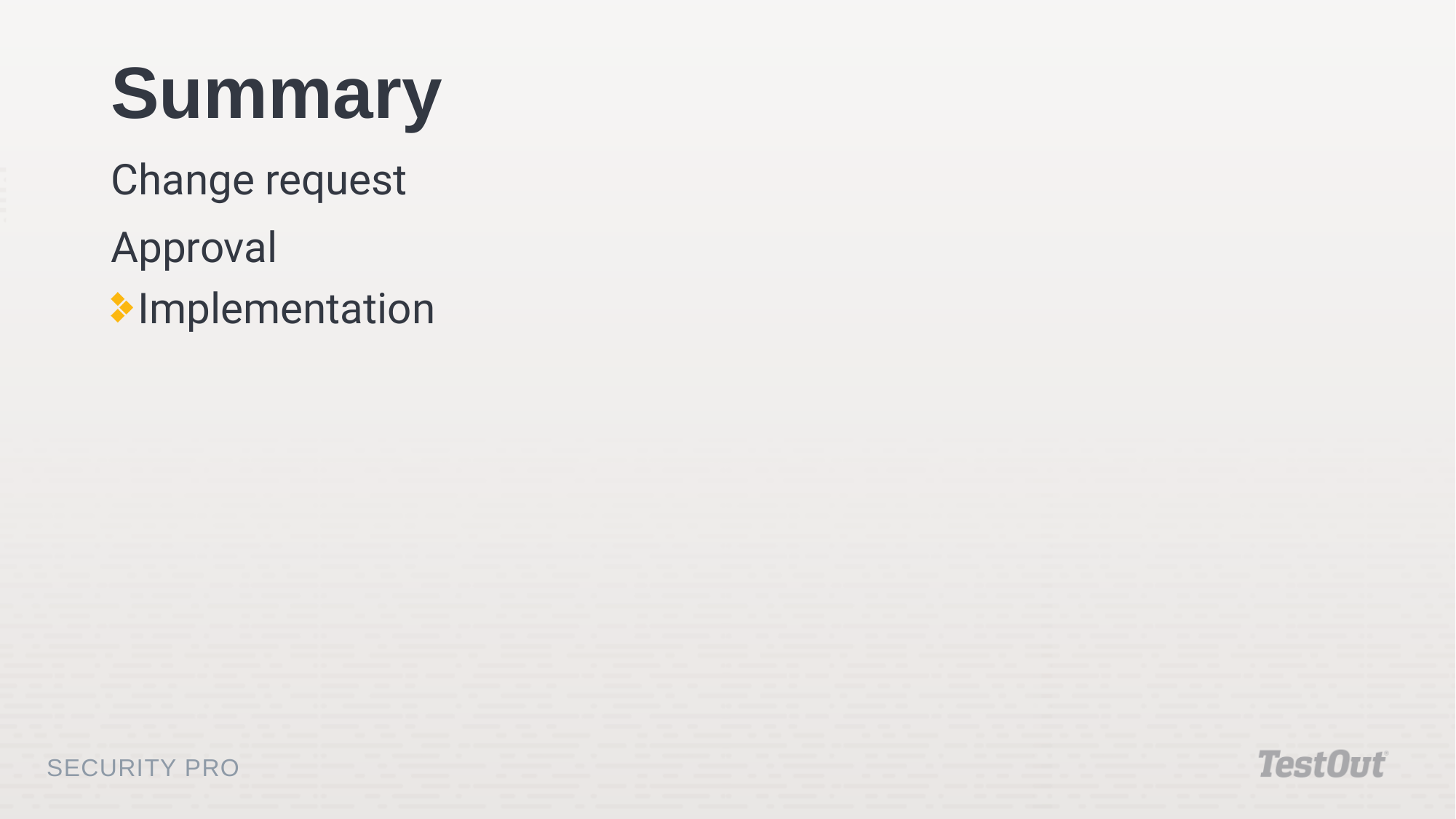

# Summary
Change request
Approval
Implementation
Security Pro